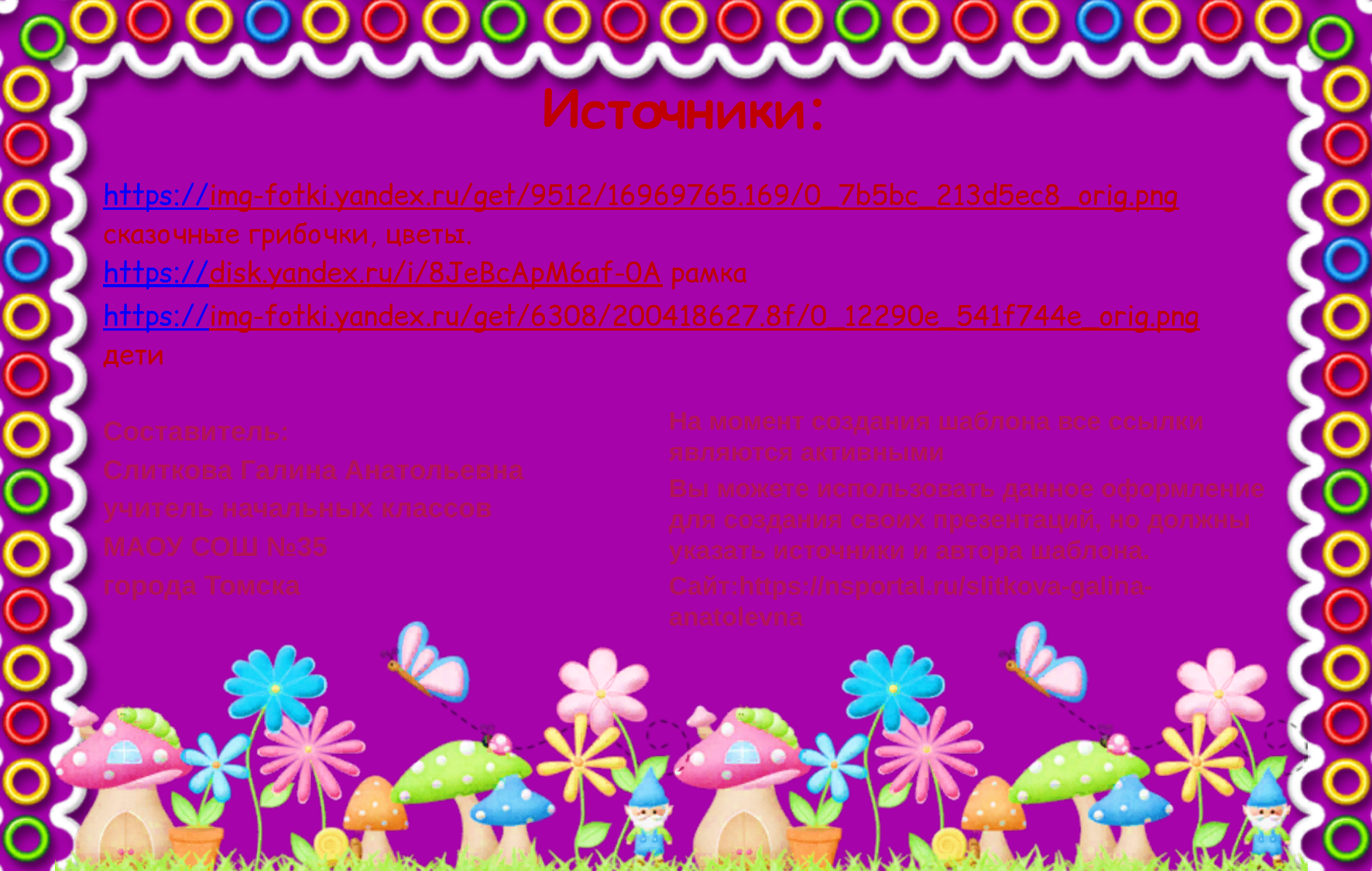

# Источники:
https://img-fotki.yandex.ru/get/9512/16969765.169/0_7b5bc_213d5ec8_orig.png сказочные грибочки, цветы.
https://disk.yandex.ru/i/8JeBcApM6af-0A рамка
https://img-fotki.yandex.ru/get/6308/200418627.8f/0_12290e_541f744e_orig.png дети

Составитель:
Слиткова Галина Анатольевна
учитель начальных классов
МАОУ СОШ №35
города Томска

На момент создания шаблона все ссылки являются активными
Вы можете использовать данное оформление для создания своих презентаций, но должны указать источники и автора шаблона.
Сайт:https://nsportal.ru/slitkova-galina-anatolevna